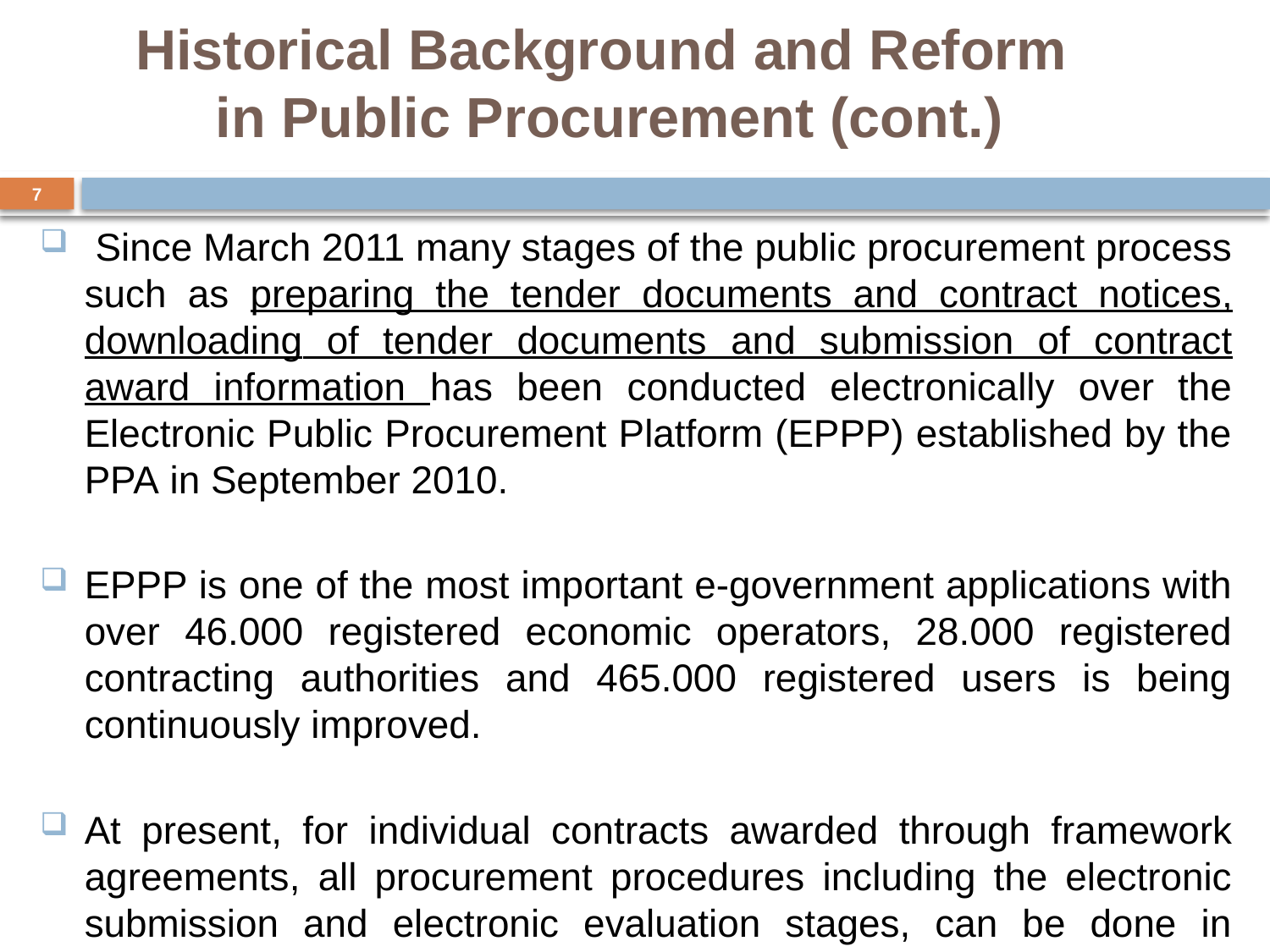

# Historical Background and Reform in Public Procurement (cont.)
7
 Since March 2011 many stages of the public procurement process such as preparing the tender documents and contract notices, downloading of tender documents and submission of contract award information has been conducted electronically over the Electronic Public Procurement Platform (EPPP) established by the PPA in September 2010.

EPPP is one of the most important e-government applications with over 46.000 registered economic operators, 28.000 registered contracting authorities and 465.000 registered users is being continuously improved.

At present, for individual contracts awarded through framework agreements, all procurement procedures including the electronic submission and electronic evaluation stages, can be done in paperless electronic environment.